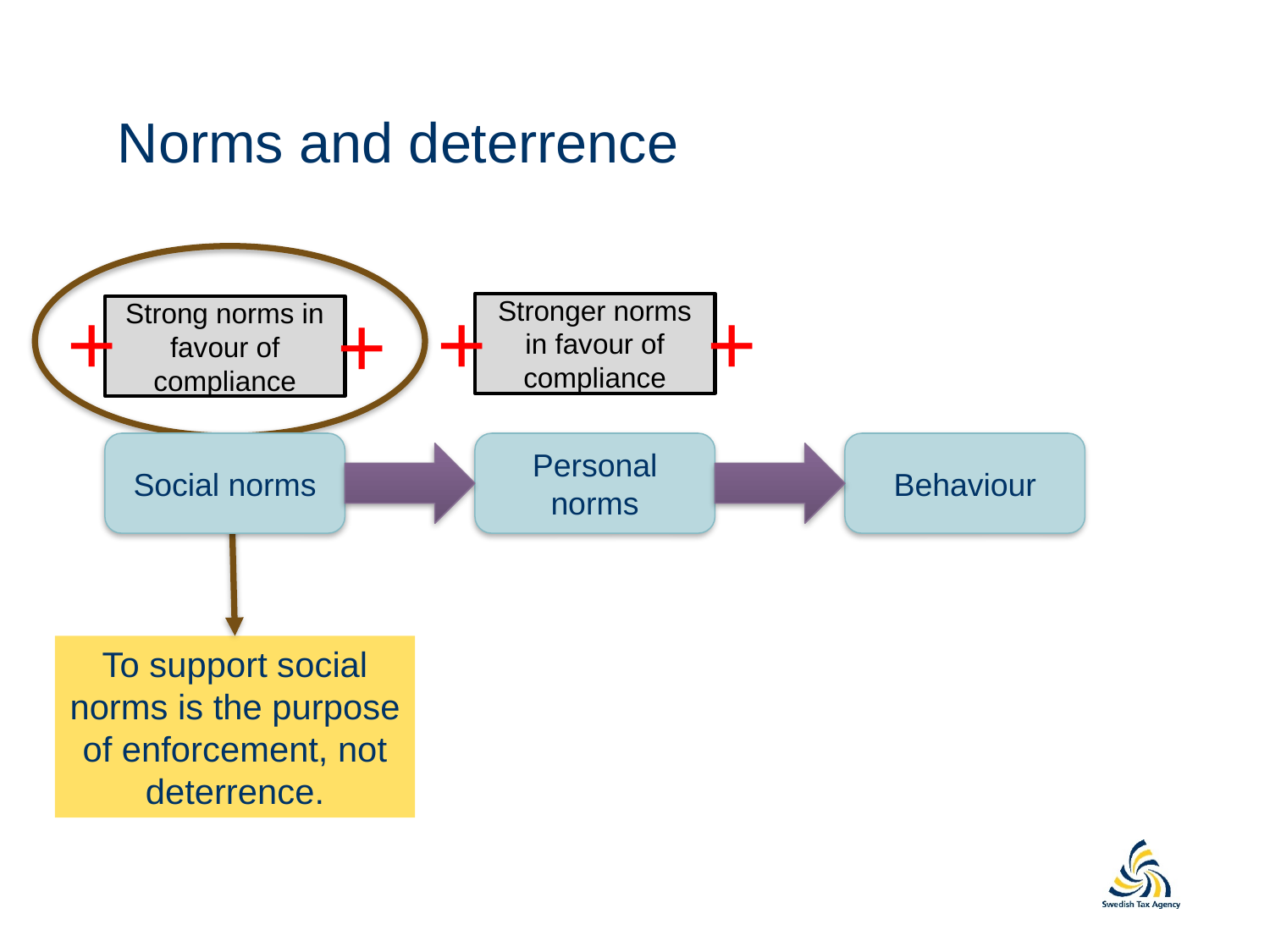

# Norms and deterrence

+
+
+
+
Stronger norms in favour of compliance
Strong norms in favour of compliance
Social norms
Personal norms
Behaviour

To support social norms is the purpose of enforcement, not deterrence.